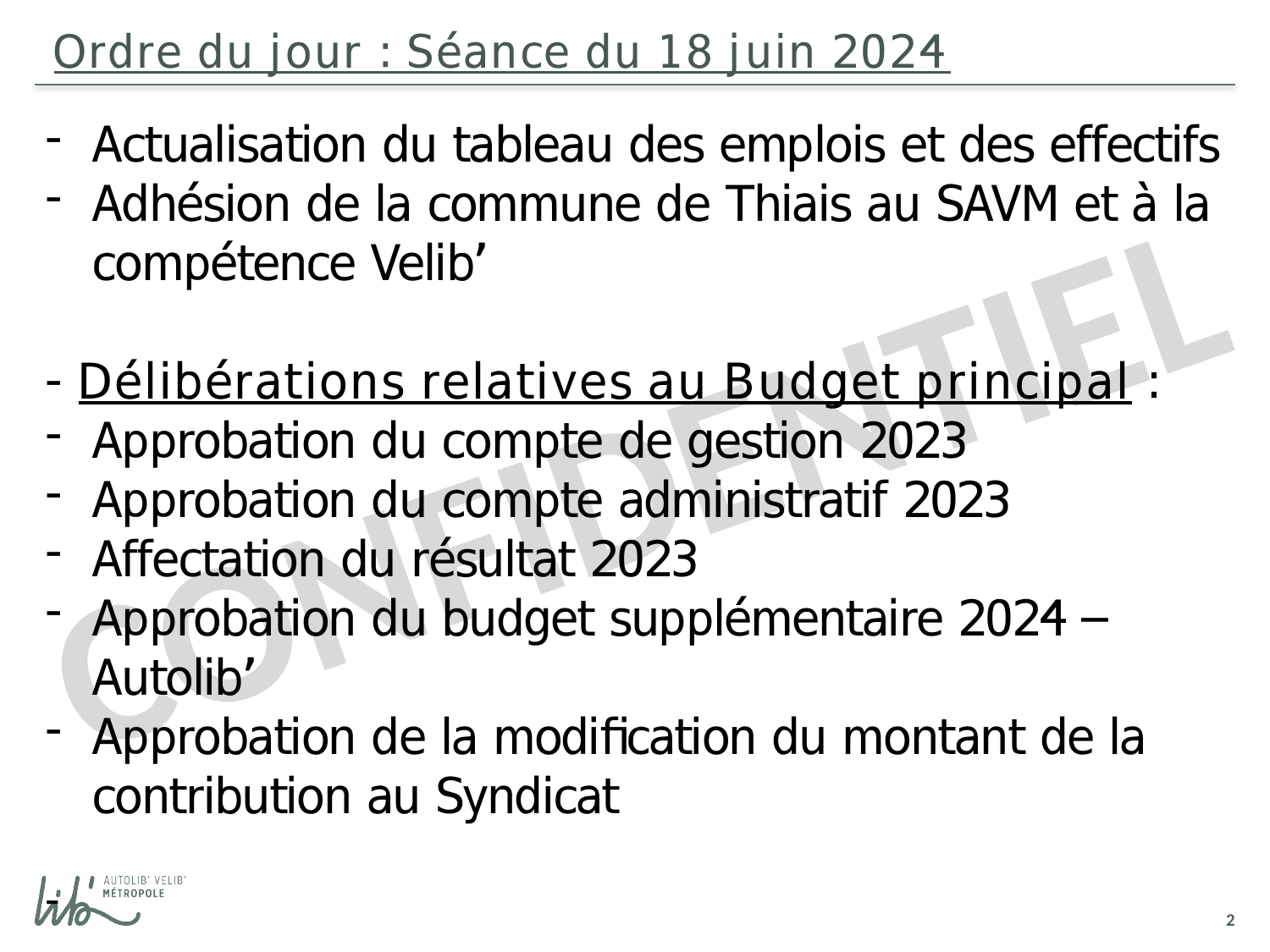

Ordre du jour : Séance du 18 juin 2024
Actualisation du tableau des emplois et des effectifs
Adhésion de la commune de Thiais au SAVM et à la compétence Velib’

- Délibérations relatives au Budget principal :
Approbation du compte de gestion 2023
Approbation du compte administratif 2023
Affectation du résultat 2023
Approbation du budget supplémentaire 2024 – Autolib’
Approbation de la modification du montant de la contribution au Syndicat

-
#